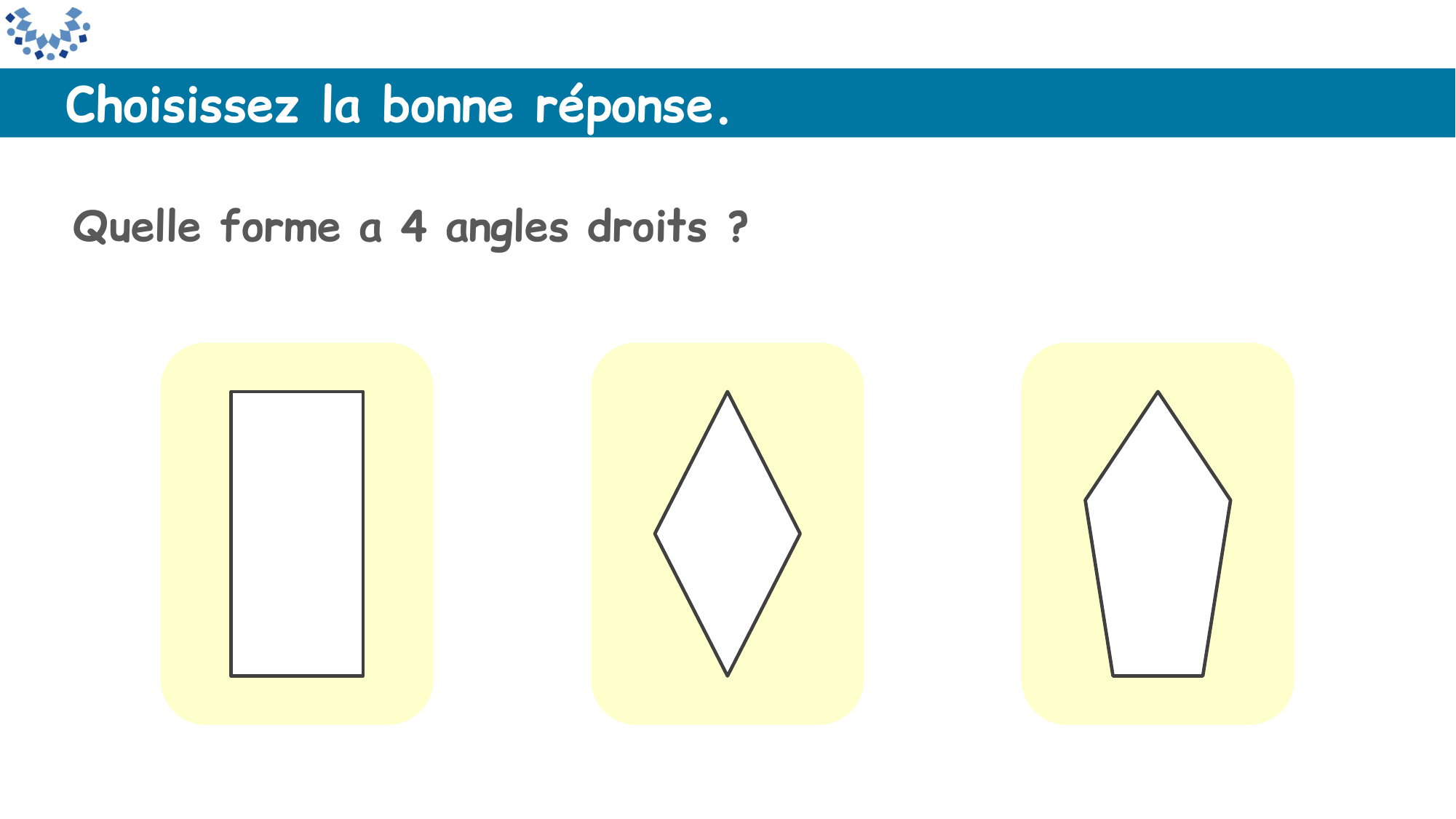

Choisissez la bonne réponse.
Quelle forme a 4 angles droits ?